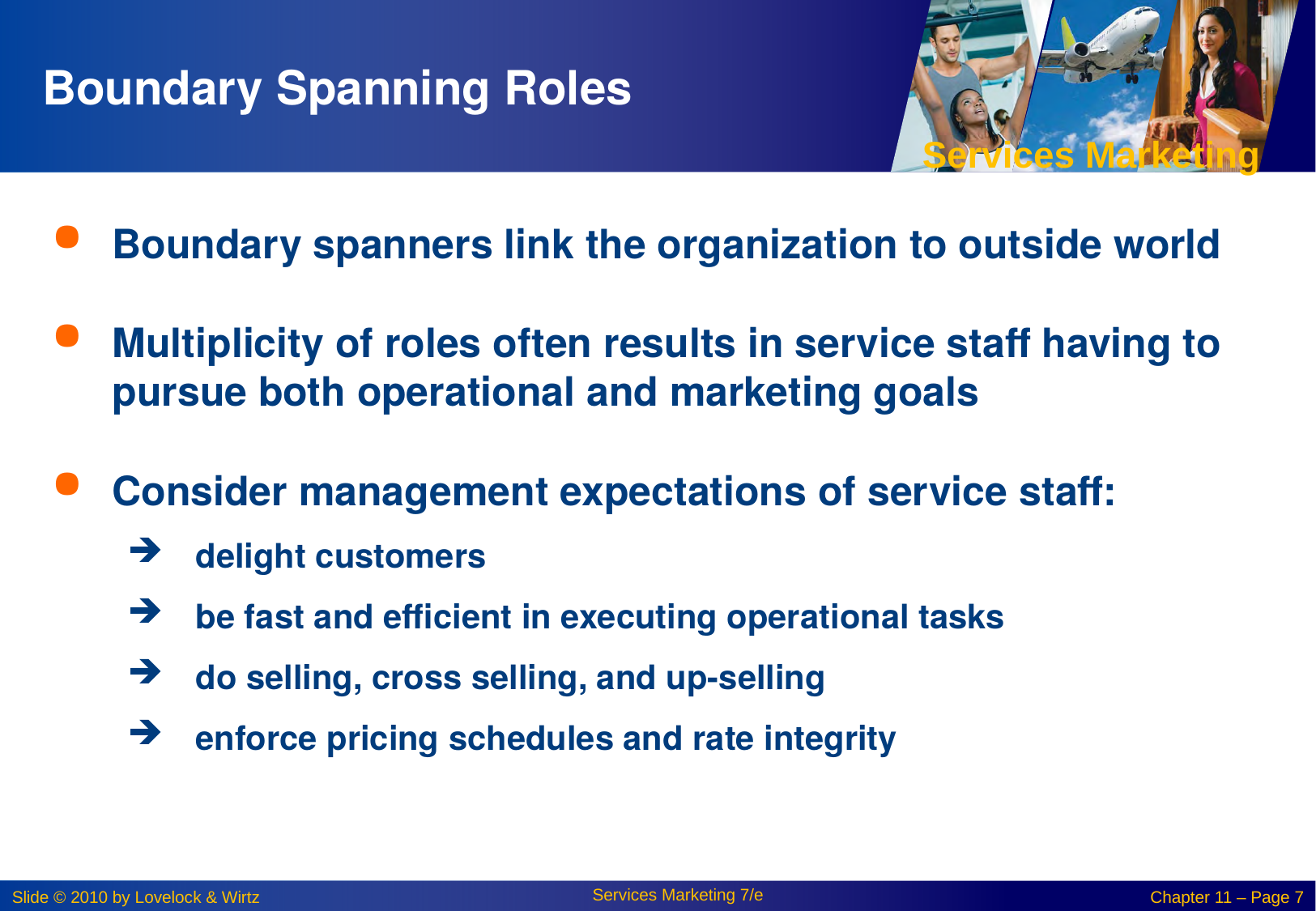

# Boundary Spanning Roles
Boundary spanners link the organization to outside world
Multiplicity of roles often results in service staff having to pursue both operational and marketing goals
Consider management expectations of service staff:
delight customers
be fast and efficient in executing operational tasks
do selling, cross selling, and up-selling
enforce pricing schedules and rate integrity